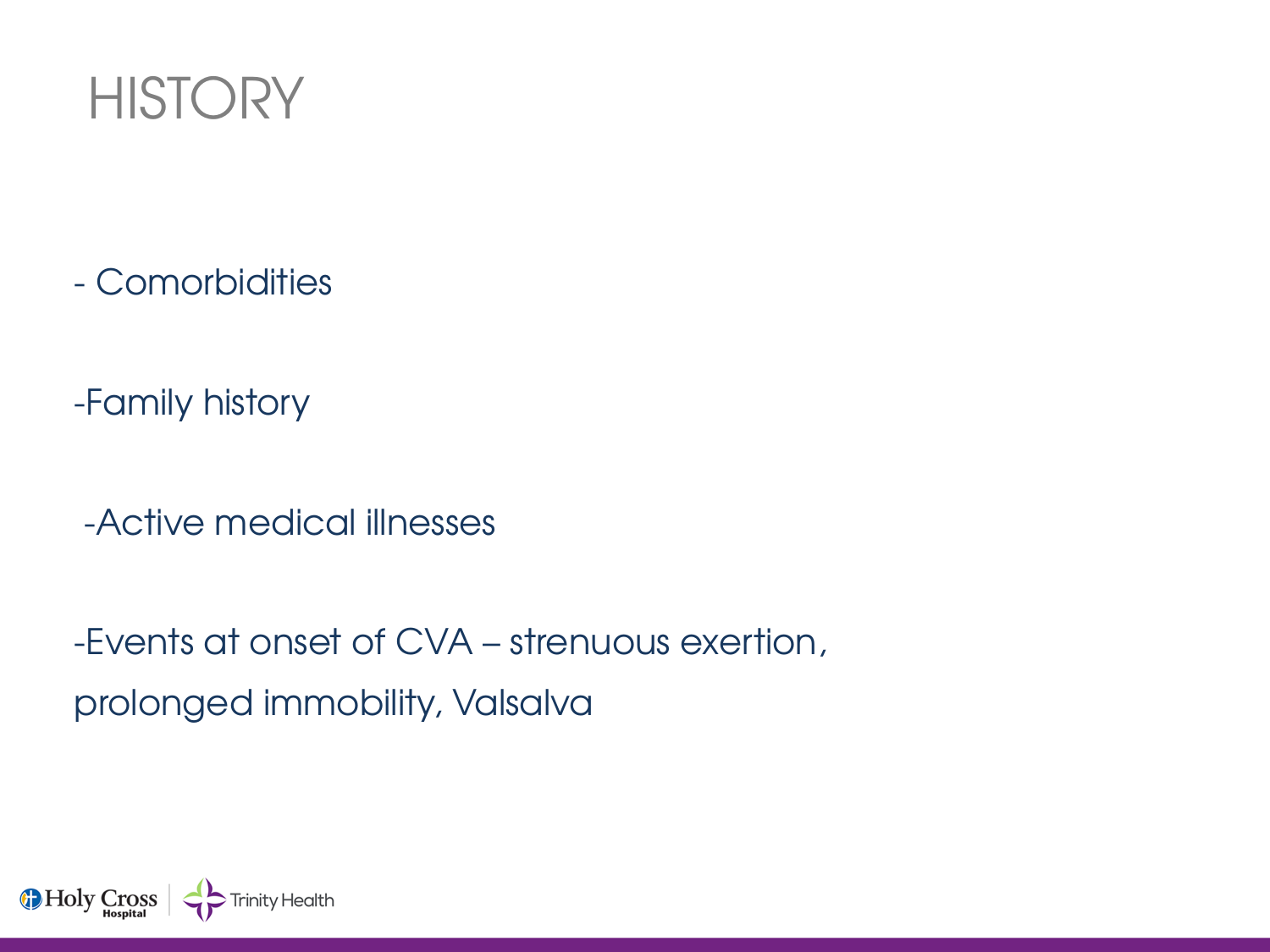

# HISTORY
- Comorbidities

-Family history

 -Active medical illnesses

-Events at onset of CVA – strenuous exertion,
prolonged immobility, Valsalva